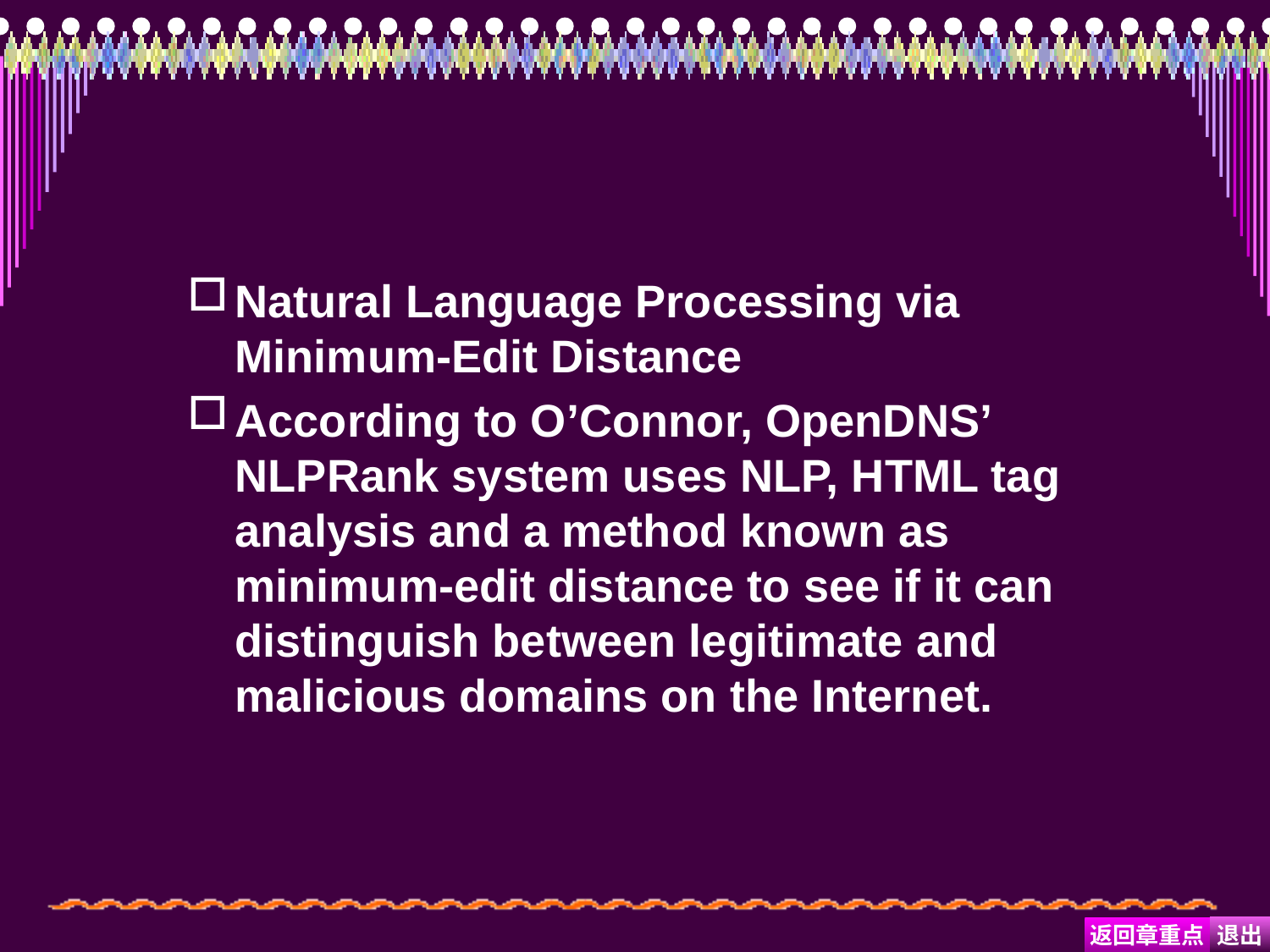

#
Natural Language Processing via Minimum-Edit Distance
According to O’Connor, OpenDNS’ NLPRank system uses NLP, HTML tag analysis and a method known as minimum-edit distance to see if it can distinguish between legitimate and malicious domains on the Internet.